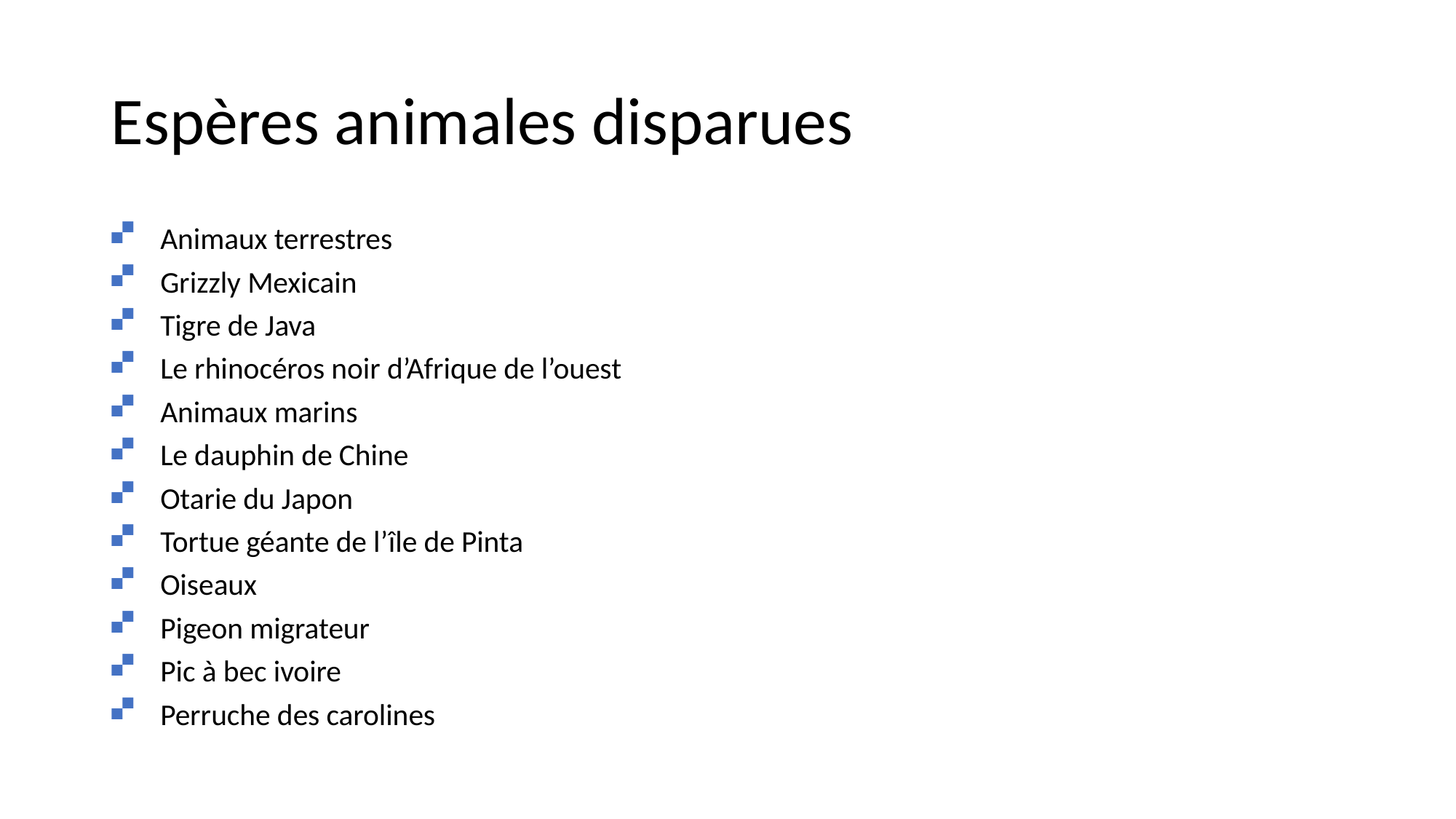

# Espères animales disparues
Animaux terrestres
Grizzly Mexicain
Tigre de Java
Le rhinocéros noir d’Afrique de l’ouest
Animaux marins
Le dauphin de Chine
Otarie du Japon
Tortue géante de l’île de Pinta
Oiseaux
Pigeon migrateur
Pic à bec ivoire
Perruche des carolines